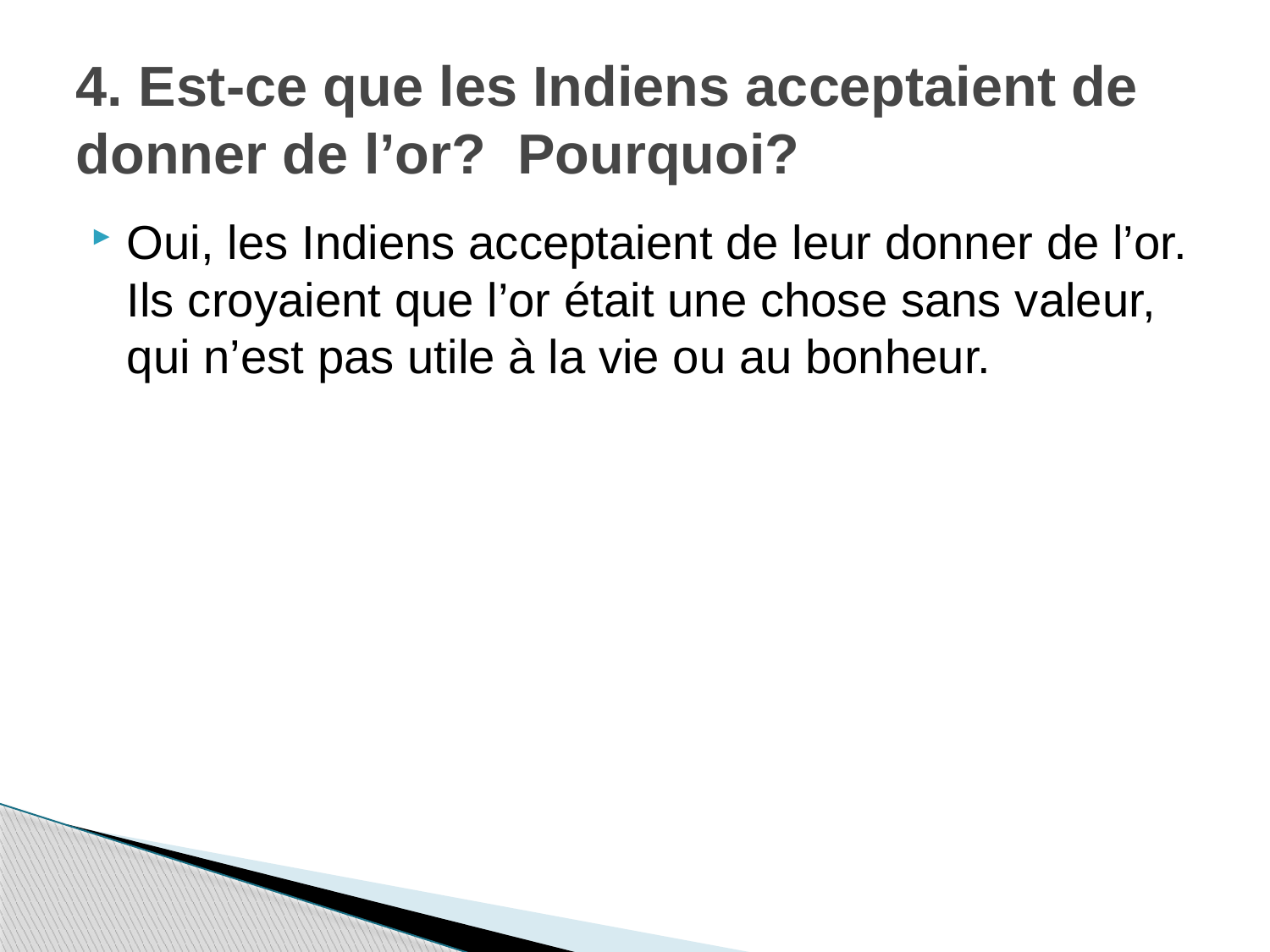

# 4. Est-ce que les Indiens acceptaient de donner de l’or?  Pourquoi?
Oui, les Indiens acceptaient de leur donner de l’or. Ils croyaient que l’or était une chose sans valeur, qui n’est pas utile à la vie ou au bonheur.